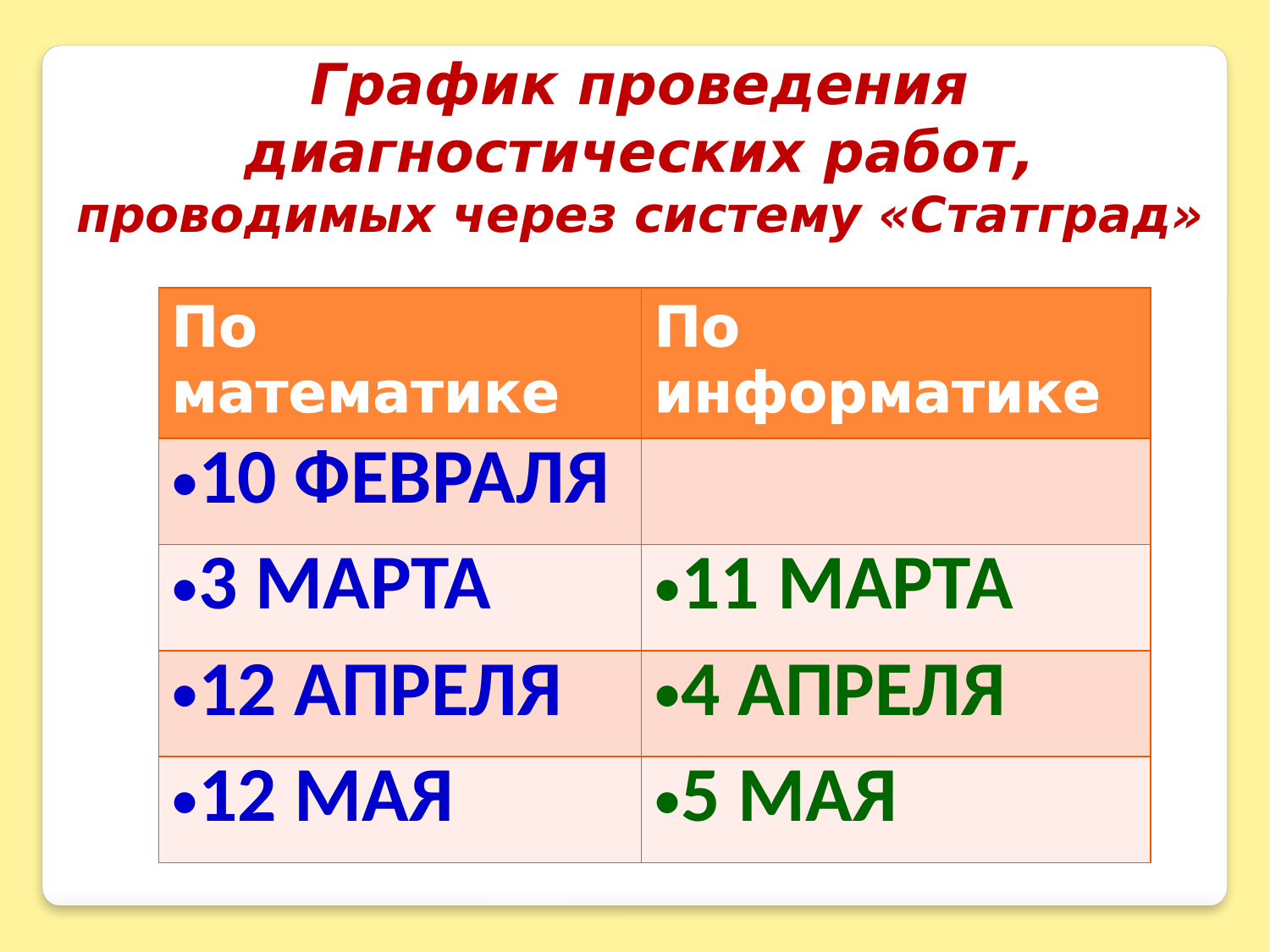

График проведения диагностических работ,
проводимых через систему «Статград»

| По математике | По информатике |
| --- | --- |
| 10 ФЕВРАЛЯ |  |
| 3 МАРТА | 11 МАРТА |
| 12 АПРЕЛЯ | 4 АПРЕЛЯ |
| 12 МАЯ | 5 МАЯ |